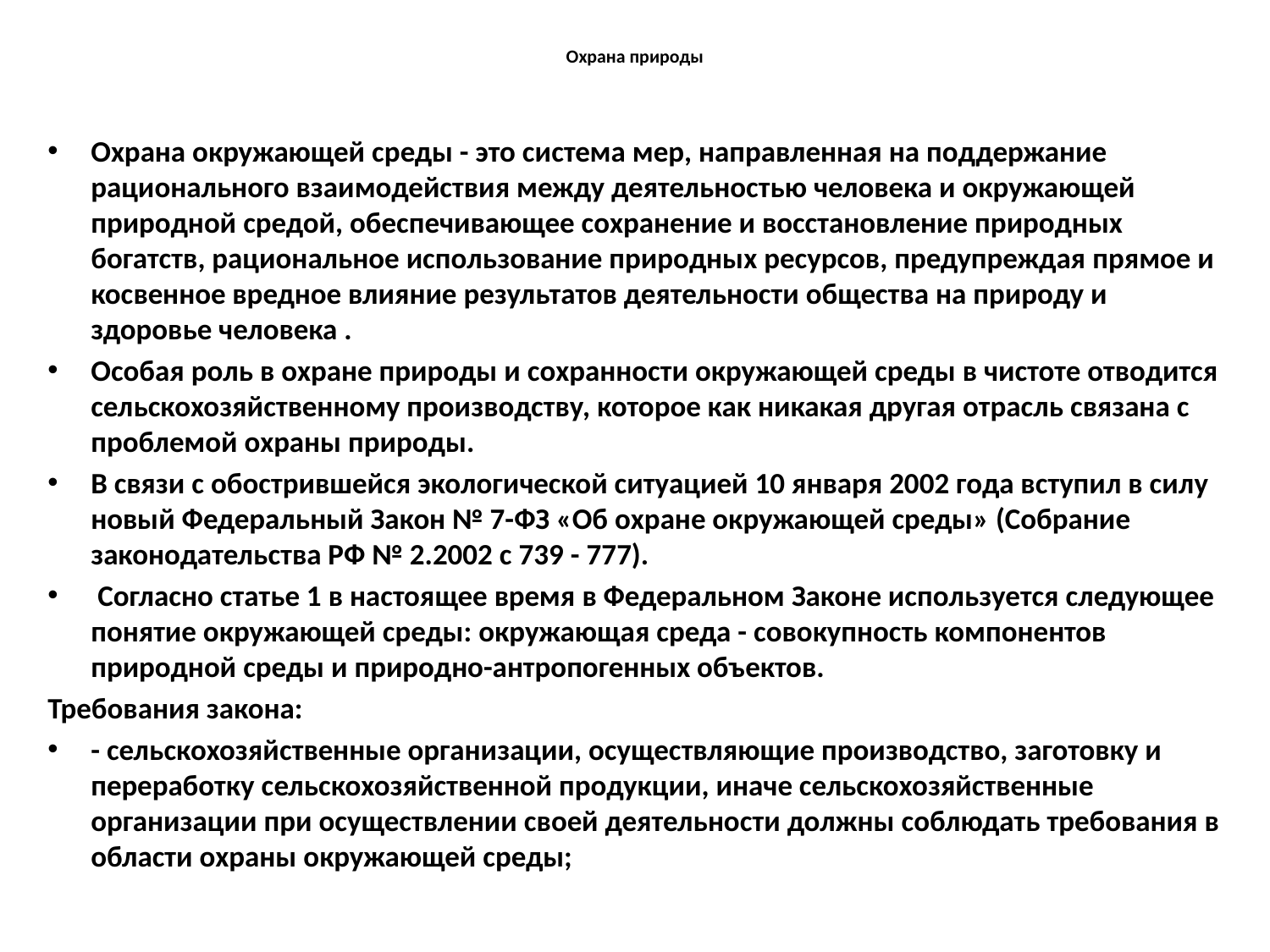

# Охрана природы
Охрана окружающей среды - это система мер, направленная на поддержание рационального взаимодействия между деятельностью человека и окружающей природной средой, обеспечивающее сохранение и восстановление природных богатств, рациональное использование природных ресурсов, предупреждая прямое и косвенное вредное влияние результатов деятельности общества на природу и здоровье человека .
Особая роль в охране природы и сохранности окружающей среды в чистоте отводится сельскохозяйственному производству, которое как никакая другая отрасль связана с проблемой охраны природы.
В связи с обострившейся экологической ситуацией 10 января 2002 года вступил в силу новый Федеральный Закон № 7-ФЗ «Об охране окружающей среды» (Собрание законодательства РФ № 2.2002 с 739 - 777).
 Согласно статье 1 в настоящее время в Федеральном Законе используется следующее понятие окружающей среды: окружающая среда - совокупность компонентов природной среды и природно-антропогенных объектов.
Требования закона:
- сельскохозяйственные организации, осуществляющие производство, заготовку и переработку сельскохозяйственной продукции, иначе сельскохозяйственные организации при осуществлении своей деятельности должны соблюдать требования в области охраны окружающей среды;